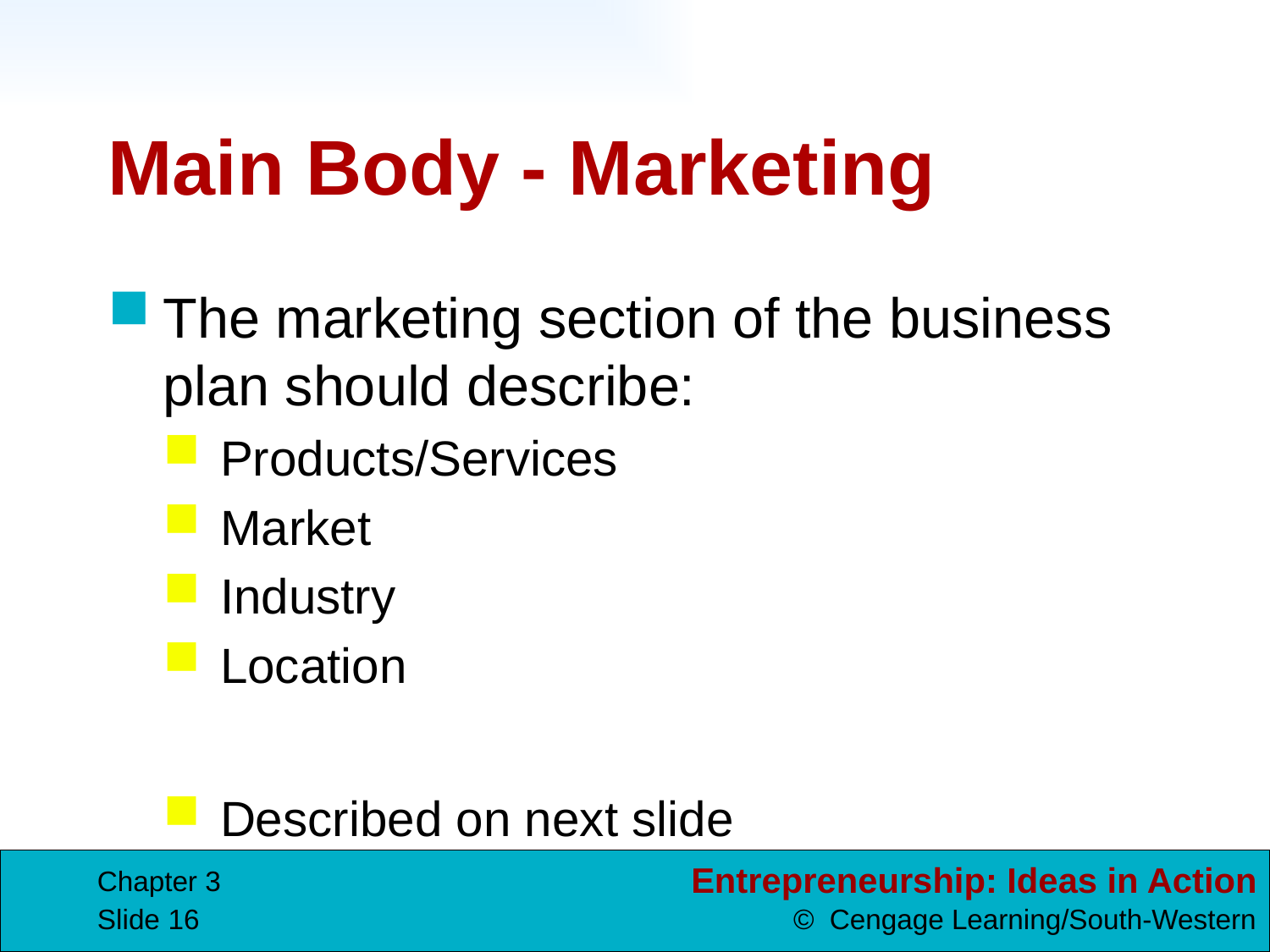

# Main Body - Marketing
The marketing section of the business plan should describe:
Products/Services
Market
Industry
Location

Described on next slide

Chapter 3
Slide 16